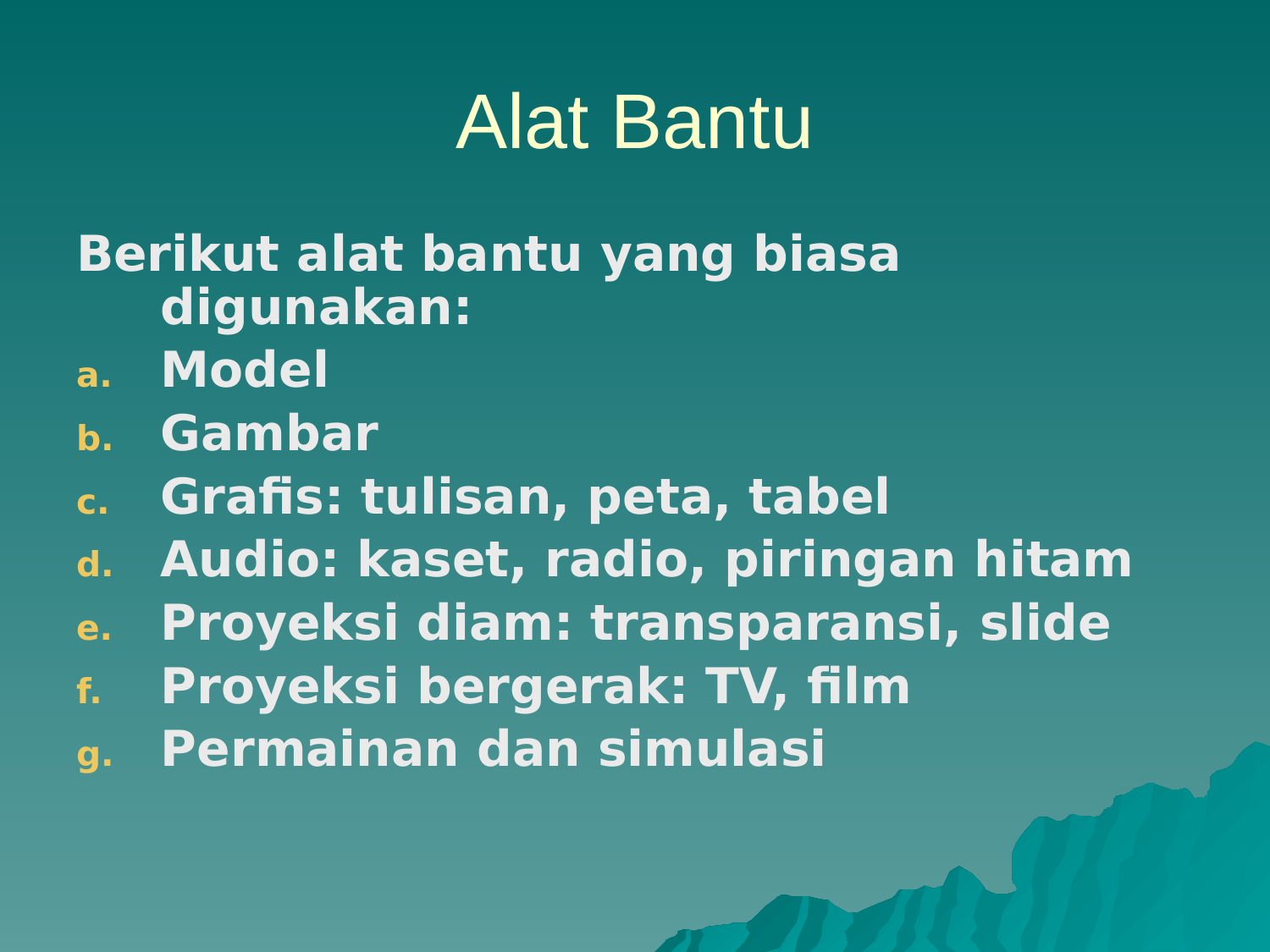

# Alat Bantu
Berikut alat bantu yang biasa digunakan:
Model
Gambar
Grafis: tulisan, peta, tabel
Audio: kaset, radio, piringan hitam
Proyeksi diam: transparansi, slide
Proyeksi bergerak: TV, film
Permainan dan simulasi